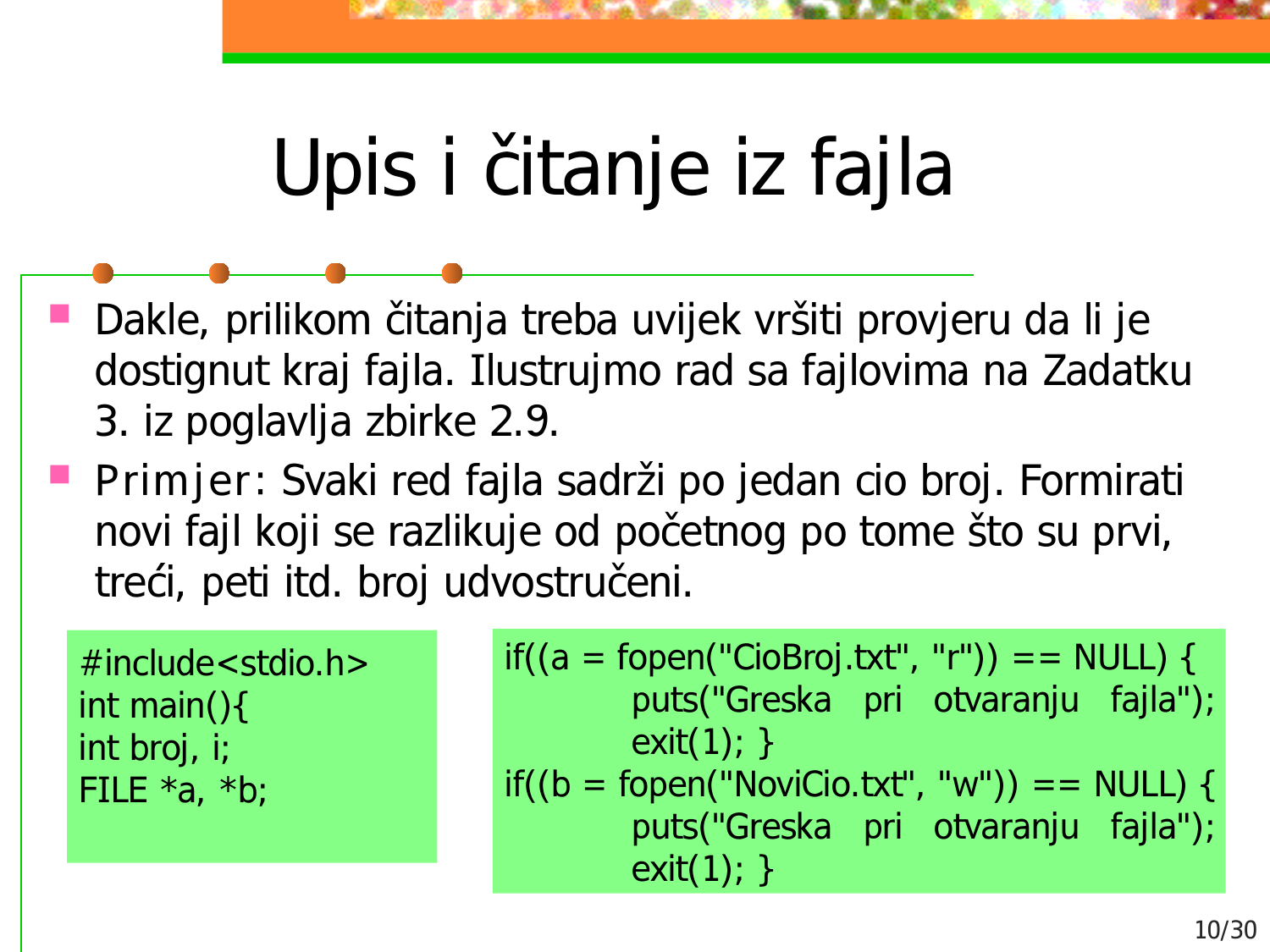

# Upis i čitanje iz fajla
Dakle, prilikom čitanja treba uvijek vršiti provjeru da li je dostignut kraj fajla. Ilustrujmo rad sa fajlovima na Zadatku 3. iz poglavlja zbirke 2.9.
Primjer: Svaki red fajla sadrži po jedan cio broj. Formirati novi fajl koji se razlikuje od početnog po tome što su prvi, treći, peti itd. broj udvostručeni.
if((a = fopen("CioBroj.txt", "r")) == NULL) {
	puts("Greska pri otvaranju fajla");
	exit(1); }
if((b = fopen("NoviCio.txt", "w")) == NULL) {
	puts("Greska pri otvaranju fajla");
	exit(1); }
#include<stdio.h>
int main(){
int broj, i;
FILE *a, *b;

10/30